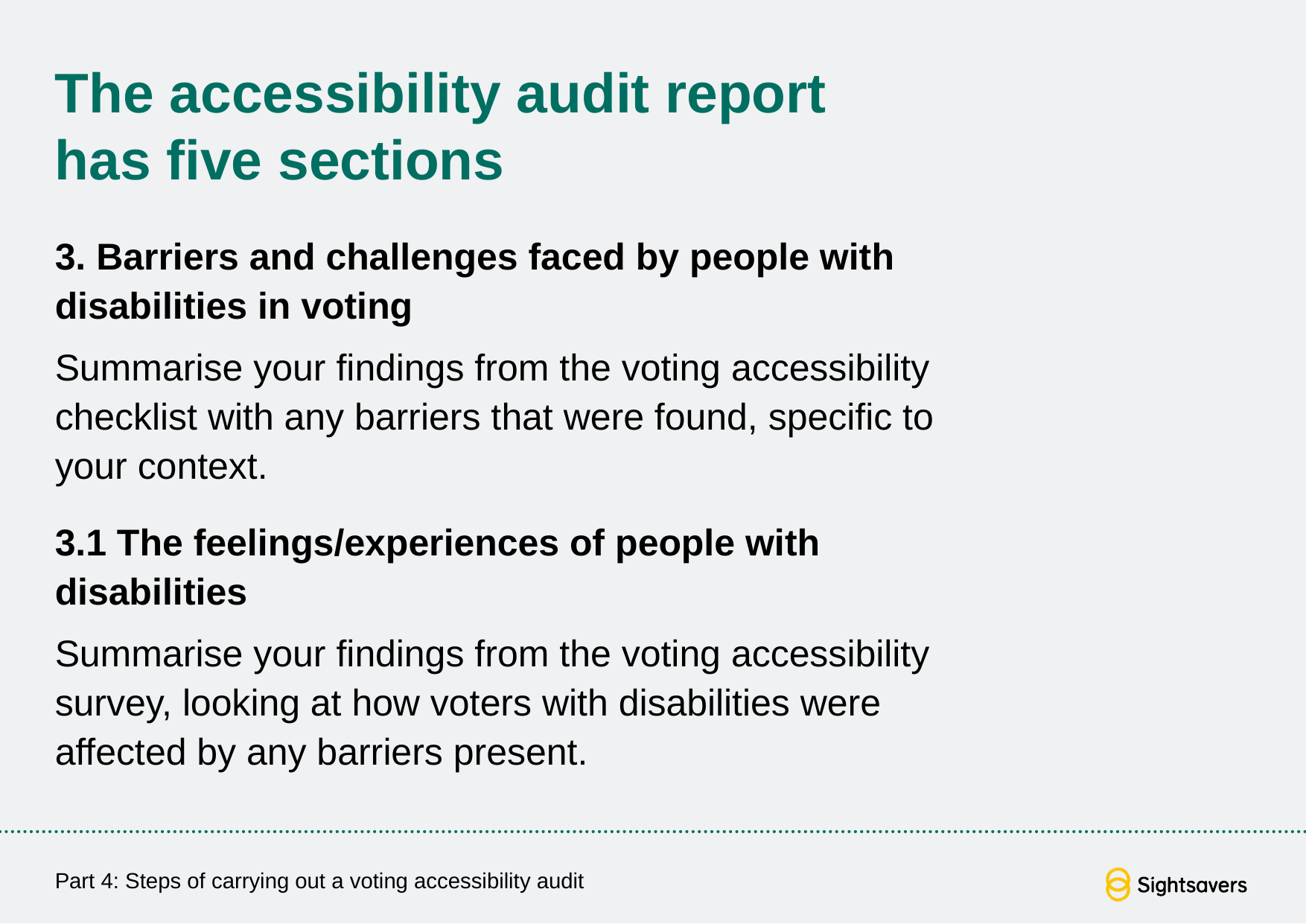

# The accessibility audit report has five sections
3. Barriers and challenges faced by people with disabilities in voting
Summarise your findings from the voting accessibility checklist with any barriers that were found, specific to your context.
3.1 The feelings/experiences of people with disabilities
Summarise your findings from the voting accessibility survey, looking at how voters with disabilities were affected by any barriers present.
Part 4: Steps of carrying out a voting accessibility audit